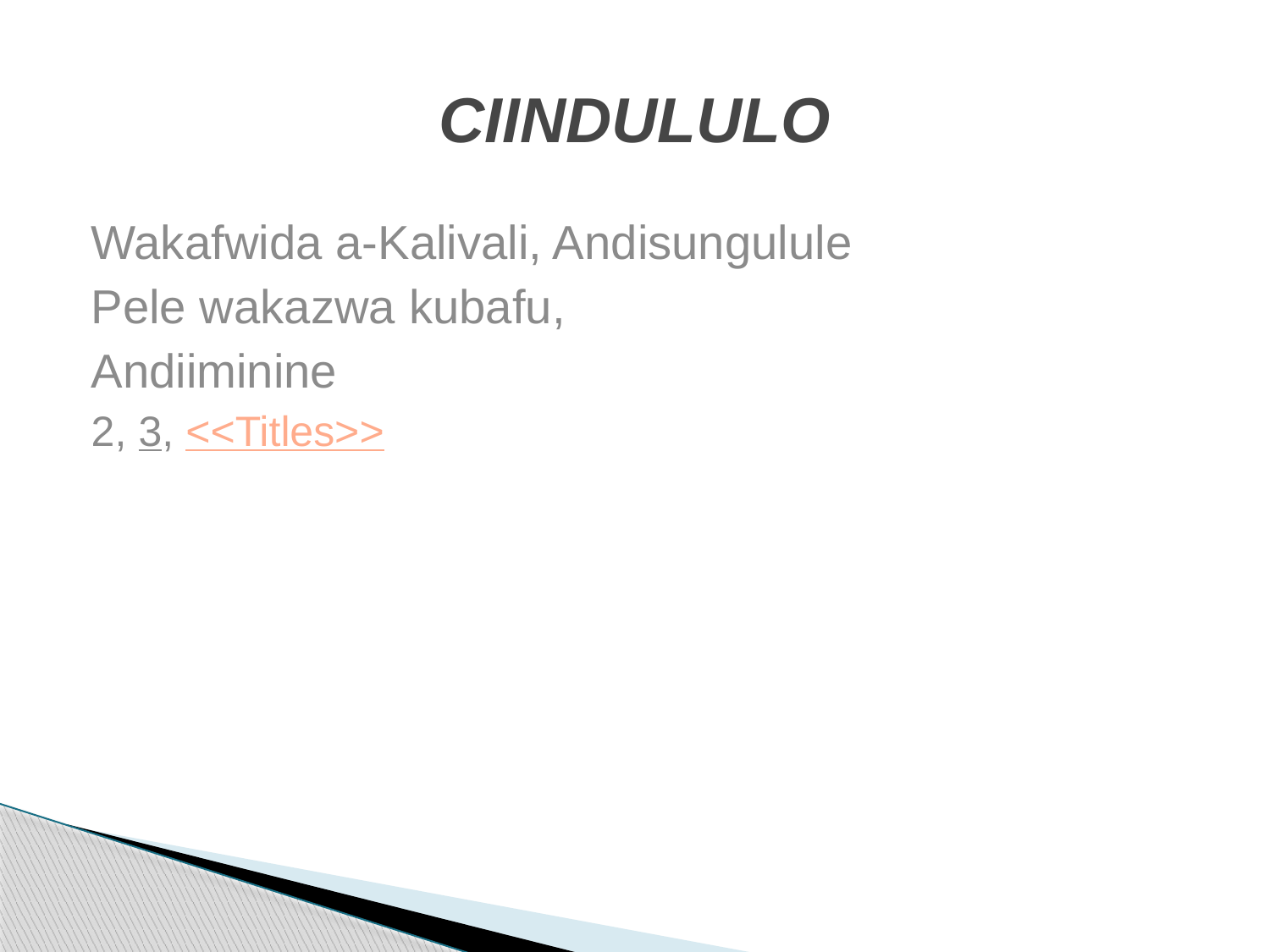

# CIINDULULO
Wakafwida a-Kalivali, Andisungulule
Pele wakazwa kubafu,
Andiiminine
2, 3, <<Titles>>